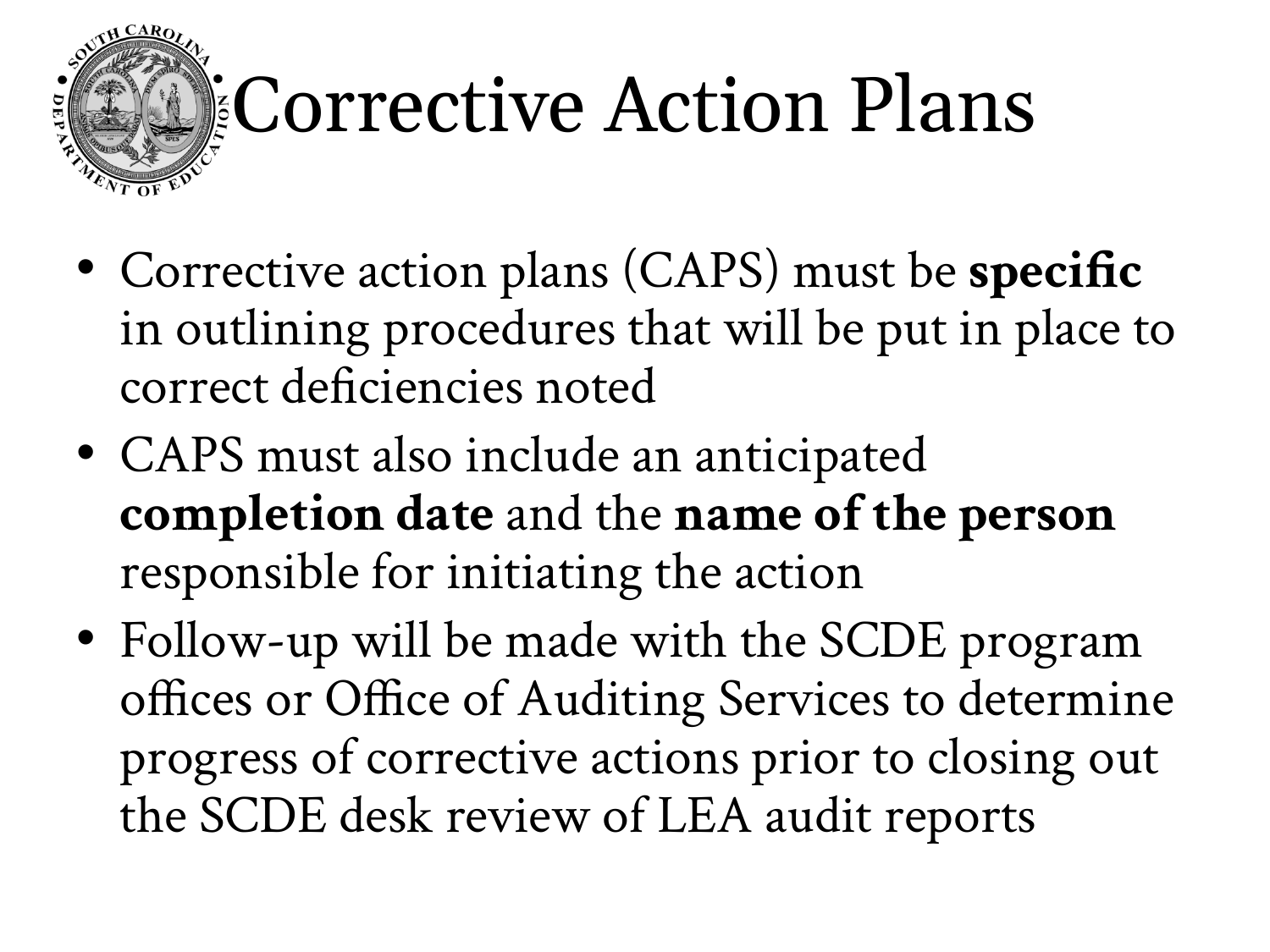

# Corrective Action Plans

Corrective action plans (CAPS) must be specific in outlining procedures that will be put in place to correct deficiencies noted
CAPS must also include an anticipated completion date and the name of the person responsible for initiating the action
Follow-up will be made with the SCDE program offices or Office of Auditing Services to determine progress of corrective actions prior to closing out the SCDE desk review of LEA audit reports